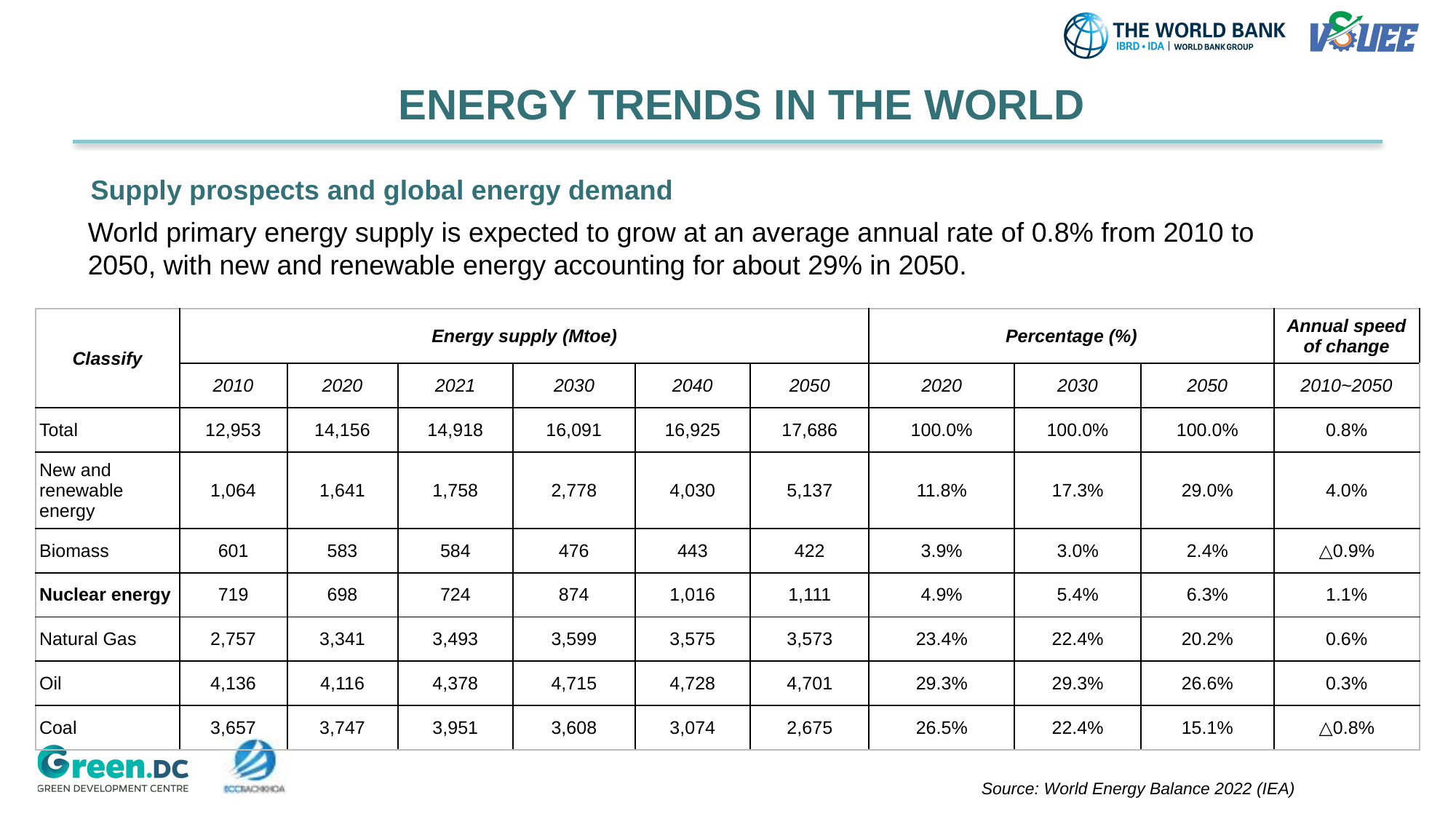

ENERGY TRENDS IN THE WORLD
Supply prospects and global energy demand
World primary energy supply is expected to grow at an average annual rate of 0.8% from 2010 to 2050, with new and renewable energy accounting for about 29% in 2050.
| Classify | Energy supply (Mtoe) |  |  |  |  |  | Percentage (%) |  |  | Annual speed of change |
| --- | --- | --- | --- | --- | --- | --- | --- | --- | --- | --- |
|  | 2010 | 2020 | 2021 | 2030 | 2040 | 2050 | 2020 | 2030 | 2050 | 2010~2050 |
| Total | 12,953 | 14,156 | 14,918 | 16,091 | 16,925 | 17,686 | 100.0% | 100.0% | 100.0% | 0.8% |
| New and renewable energy | 1,064 | 1,641 | 1,758 | 2,778 | 4,030 | 5,137 | 11.8% | 17.3% | 29.0% | 4.0% |
| Biomass | 601 | 583 | 584 | 476 | 443 | 422 | 3.9% | 3.0% | 2.4% | △0.9% |
| Nuclear energy | 719 | 698 | 724 | 874 | 1,016 | 1,111 | 4.9% | 5.4% | 6.3% | 1.1% |
| Natural Gas | 2,757 | 3,341 | 3,493 | 3,599 | 3,575 | 3,573 | 23.4% | 22.4% | 20.2% | 0.6% |
| Oil | 4,136 | 4,116 | 4,378 | 4,715 | 4,728 | 4,701 | 29.3% | 29.3% | 26.6% | 0.3% |
| Coal | 3,657 | 3,747 | 3,951 | 3,608 | 3,074 | 2,675 | 26.5% | 22.4% | 15.1% | △0.8% |
Source: World Energy Balance 2022 (IEA)